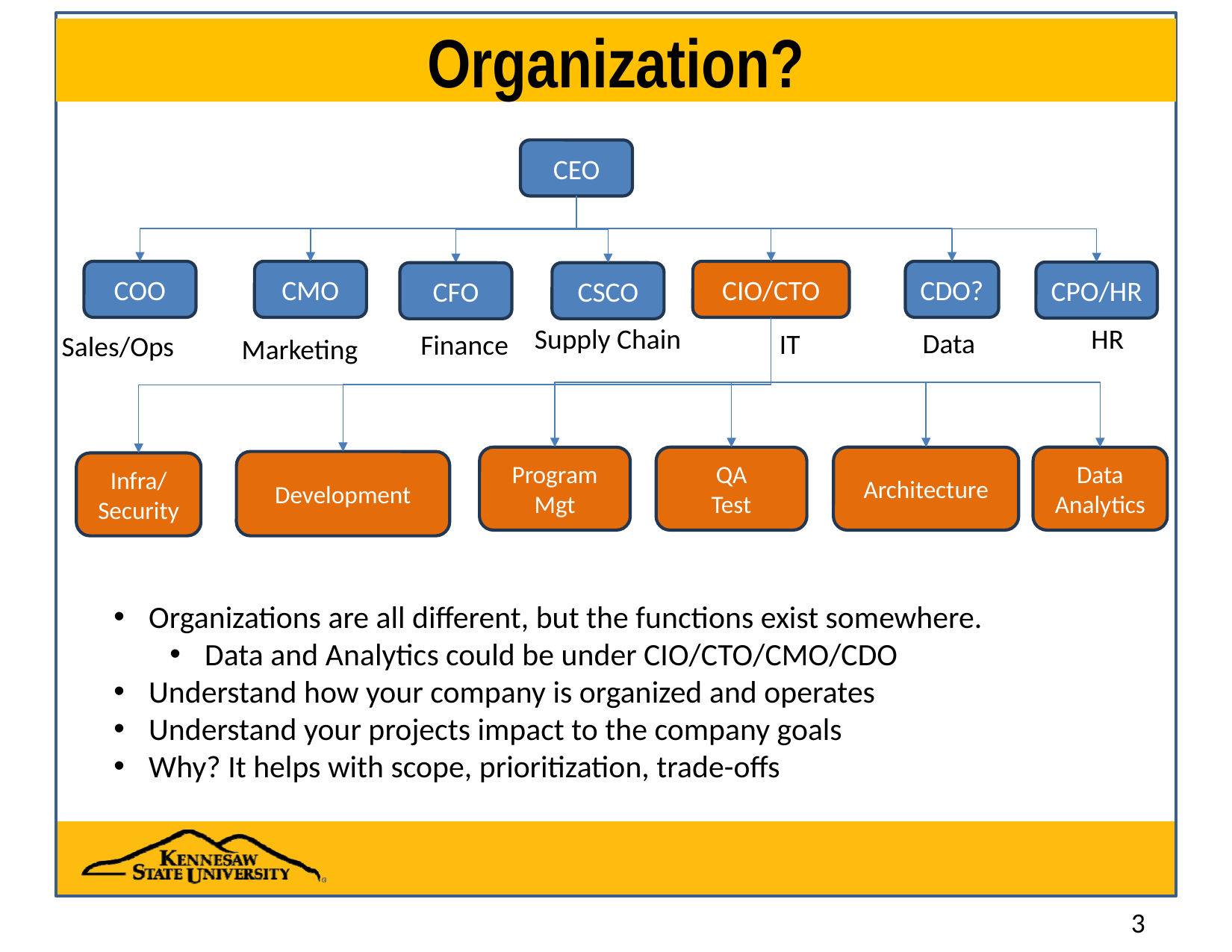

# Organization?
CEO
COO
CMO
CIO/CTO
CDO?
CPO/HR
CFO
CSCO
Supply Chain
HR
Data
IT
Finance
Sales/Ops
Marketing
Data
Analytics
Architecture
QA
Test
Program Mgt
Development
Infra/
Security
Organizations are all different, but the functions exist somewhere.
Data and Analytics could be under CIO/CTO/CMO/CDO
Understand how your company is organized and operates
Understand your projects impact to the company goals
Why? It helps with scope, prioritization, trade-offs